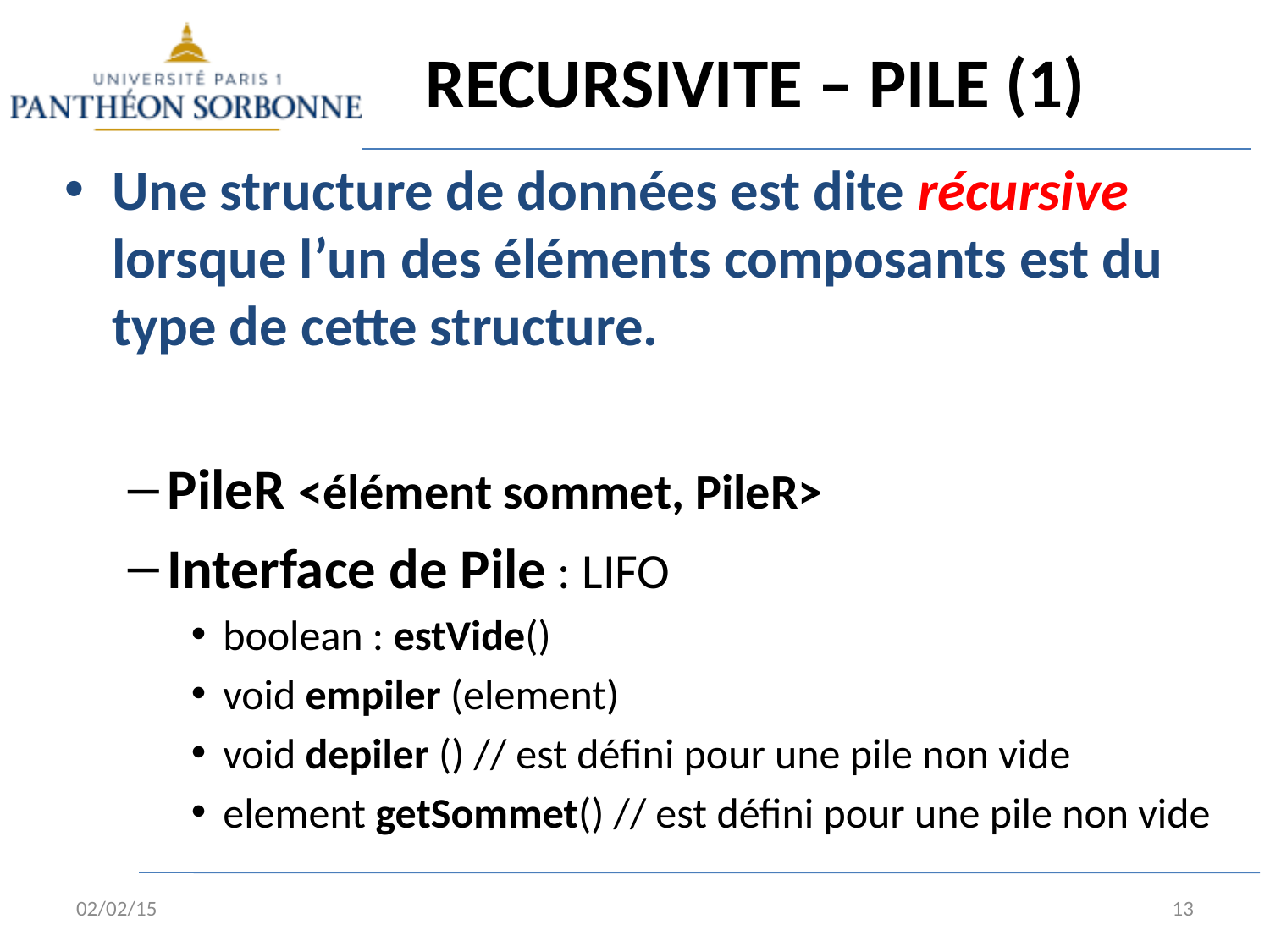

# RECURSIVITE – PILE (1)
Une structure de données est dite récursive lorsque l’un des éléments composants est du type de cette structure.

PileR <élément sommet, PileR>
Interface de Pile : LIFO
boolean : estVide()
void empiler (element)
void depiler () // est défini pour une pile non vide
element getSommet() // est défini pour une pile non vide

02/02/15
13